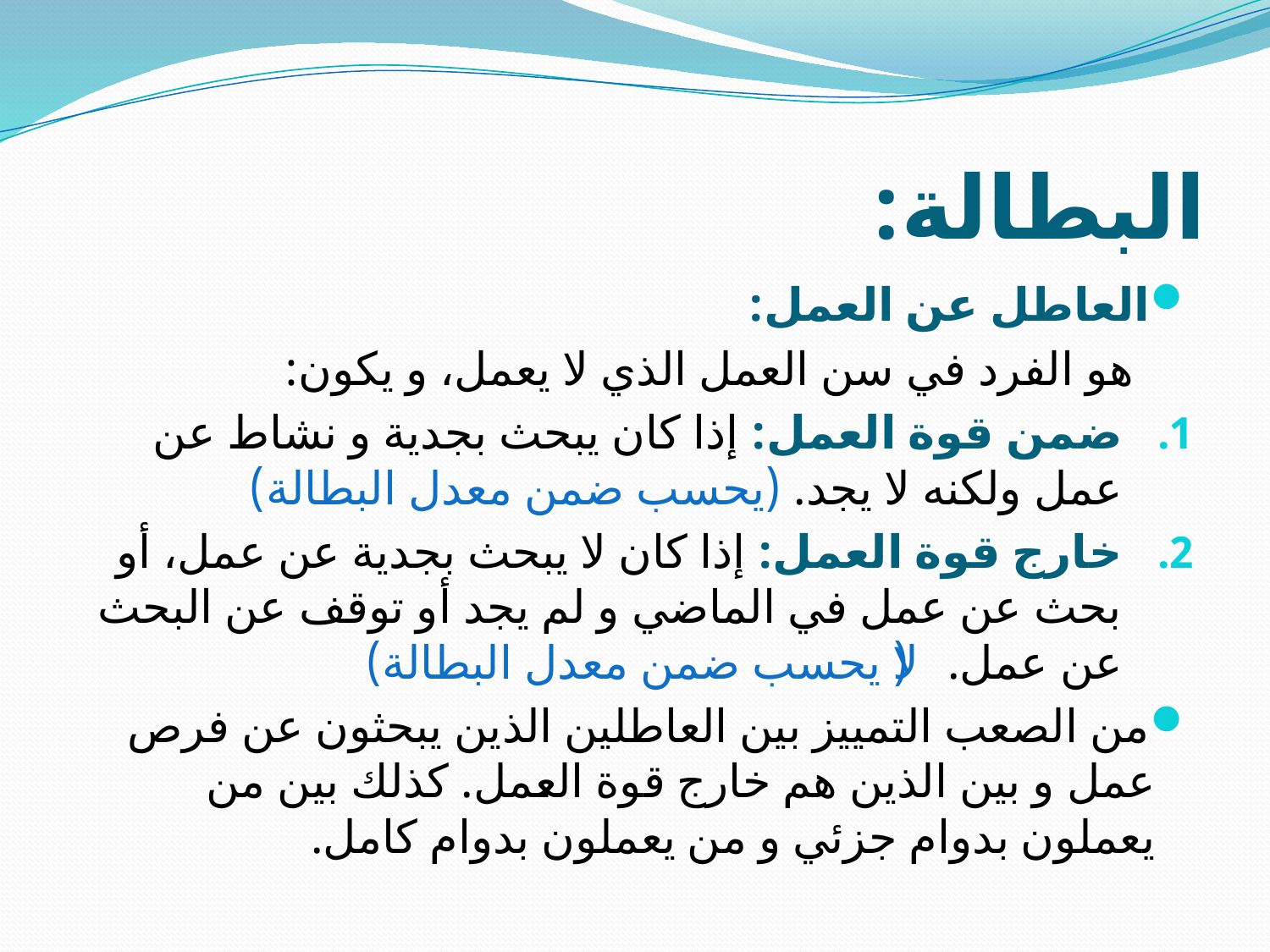

# البطالة:
العاطل عن العمل:
     هو الفرد في سن العمل الذي لا يعمل، و يكون:
ضمن قوة العمل: إذا كان يبحث بجدية و نشاط عن عمل ولكنه لا يجد. (يحسب ضمن معدل البطالة)
خارج قوة العمل: إذا كان لا يبحث بجدية عن عمل، أو بحث عن عمل في الماضي و لم يجد أو توقف عن البحث عن عمل. (لا يحسب ضمن معدل البطالة)
من الصعب التمييز بين العاطلين الذين يبحثون عن فرص عمل و بين الذين هم خارج قوة العمل. كذلك بين من يعملون بدوام جزئي و من يعملون بدوام كامل.